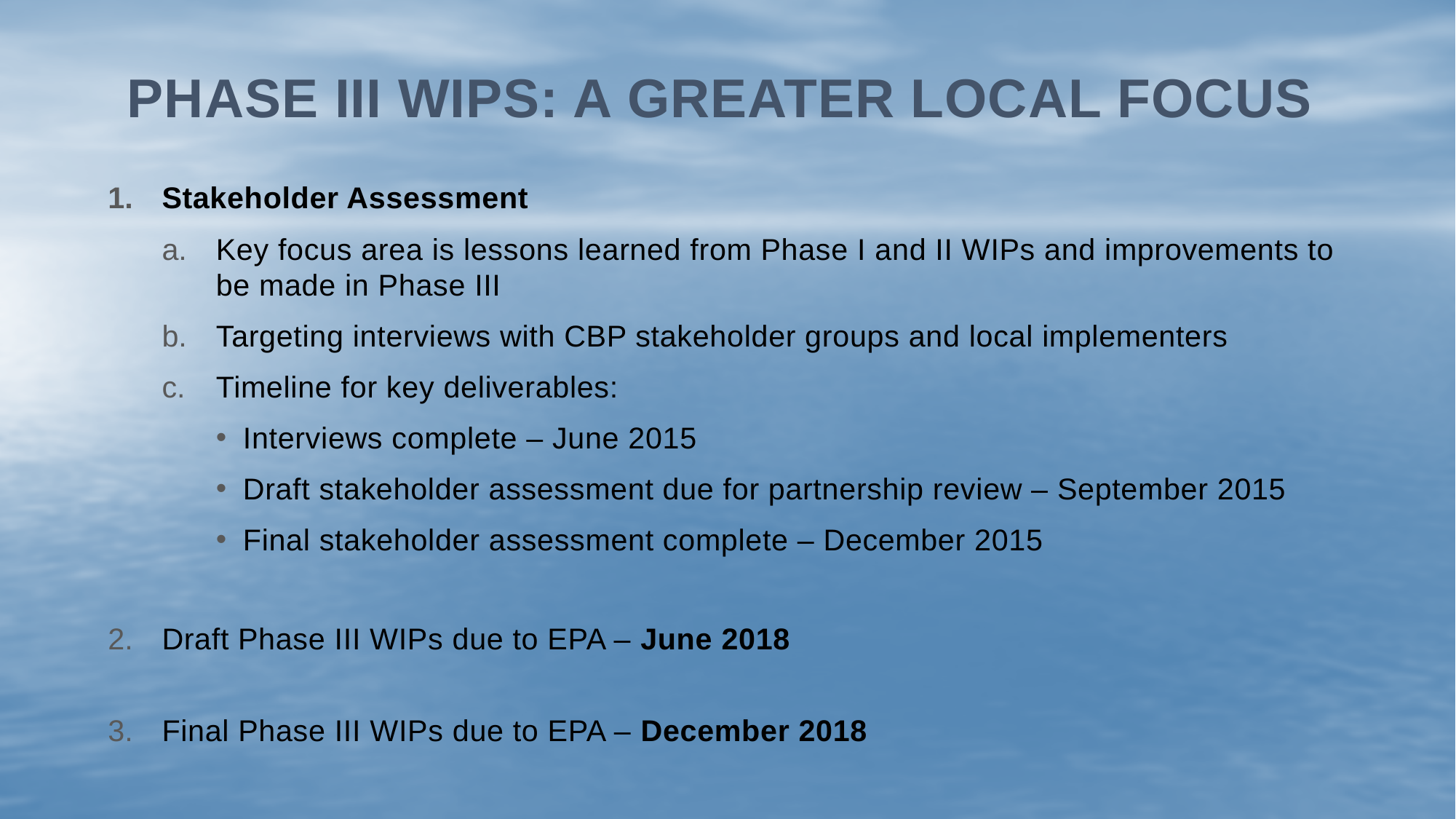

# Phase iii wips: A greater local focus
Stakeholder Assessment
Key focus area is lessons learned from Phase I and II WIPs and improvements to be made in Phase III
Targeting interviews with CBP stakeholder groups and local implementers
Timeline for key deliverables:
Interviews complete – June 2015
Draft stakeholder assessment due for partnership review – September 2015
Final stakeholder assessment complete – December 2015

Draft Phase III WIPs due to EPA – June 2018

Final Phase III WIPs due to EPA – December 2018